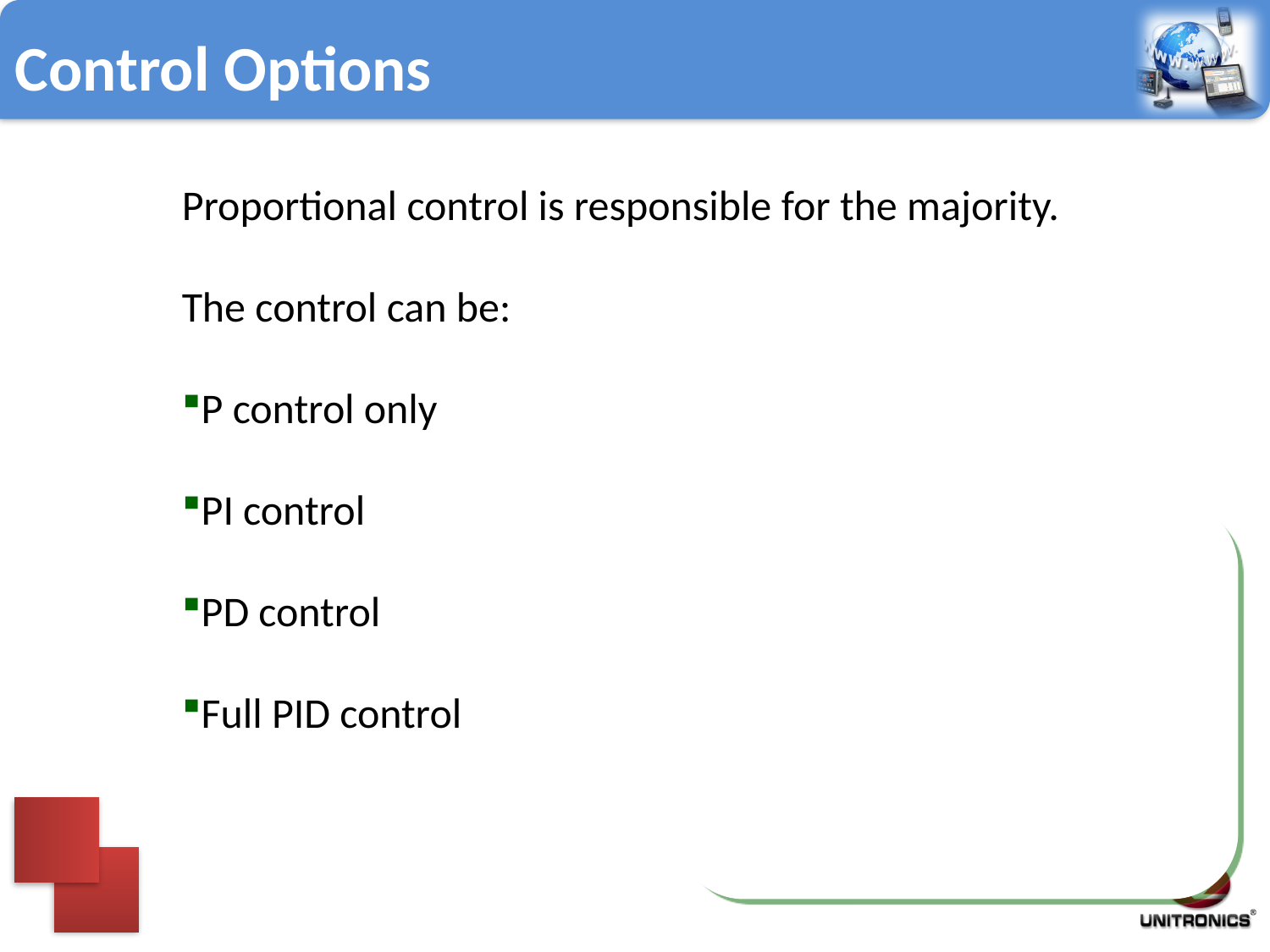

Control Options
Proportional control is responsible for the majority.

The control can be:

P control only

PI control

PD control

Full PID control